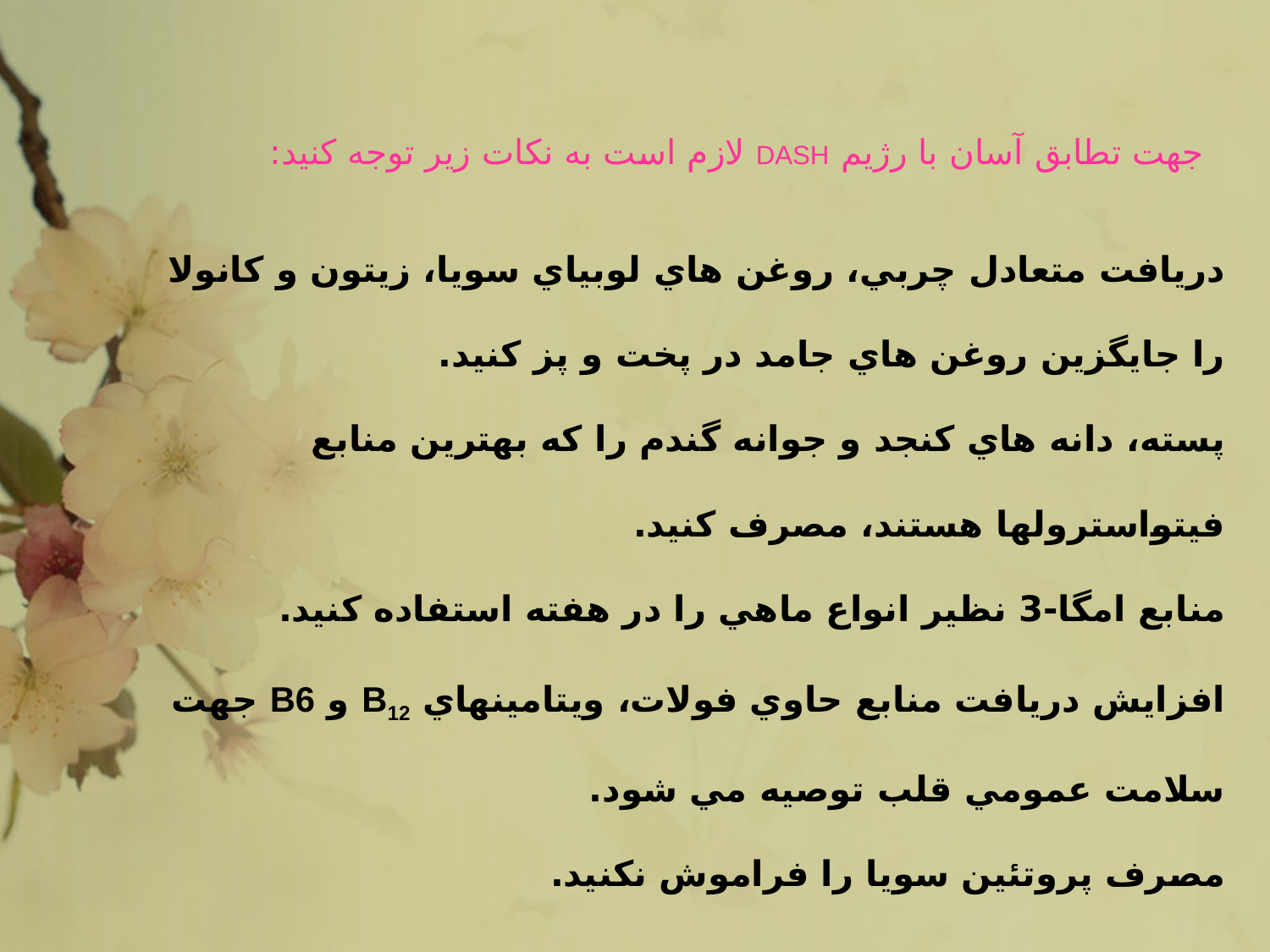

جهت تطابق آسان با رژيم  DASH لازم است به نکات زير توجه کنيد:
دريافت متعادل چربي، روغن هاي لوبياي سويا، زيتون و کانولا را جايگزين روغن هاي جامد در پخت و پز کنيد.
پسته، دانه هاي کنجد و جوانه گندم را که بهترين منابع فيتواسترولها هستند، مصرف کنيد.
منابع امگا-3 نظير انواع ماهي را در هفته استفاده کنيد.
افزايش دريافت منابع حاوي فولات، ويتامينهاي B12 و B6 جهت سلامت عمومي قلب توصيه مي شود.
مصرف پروتئین سويا را فراموش نکنيد.